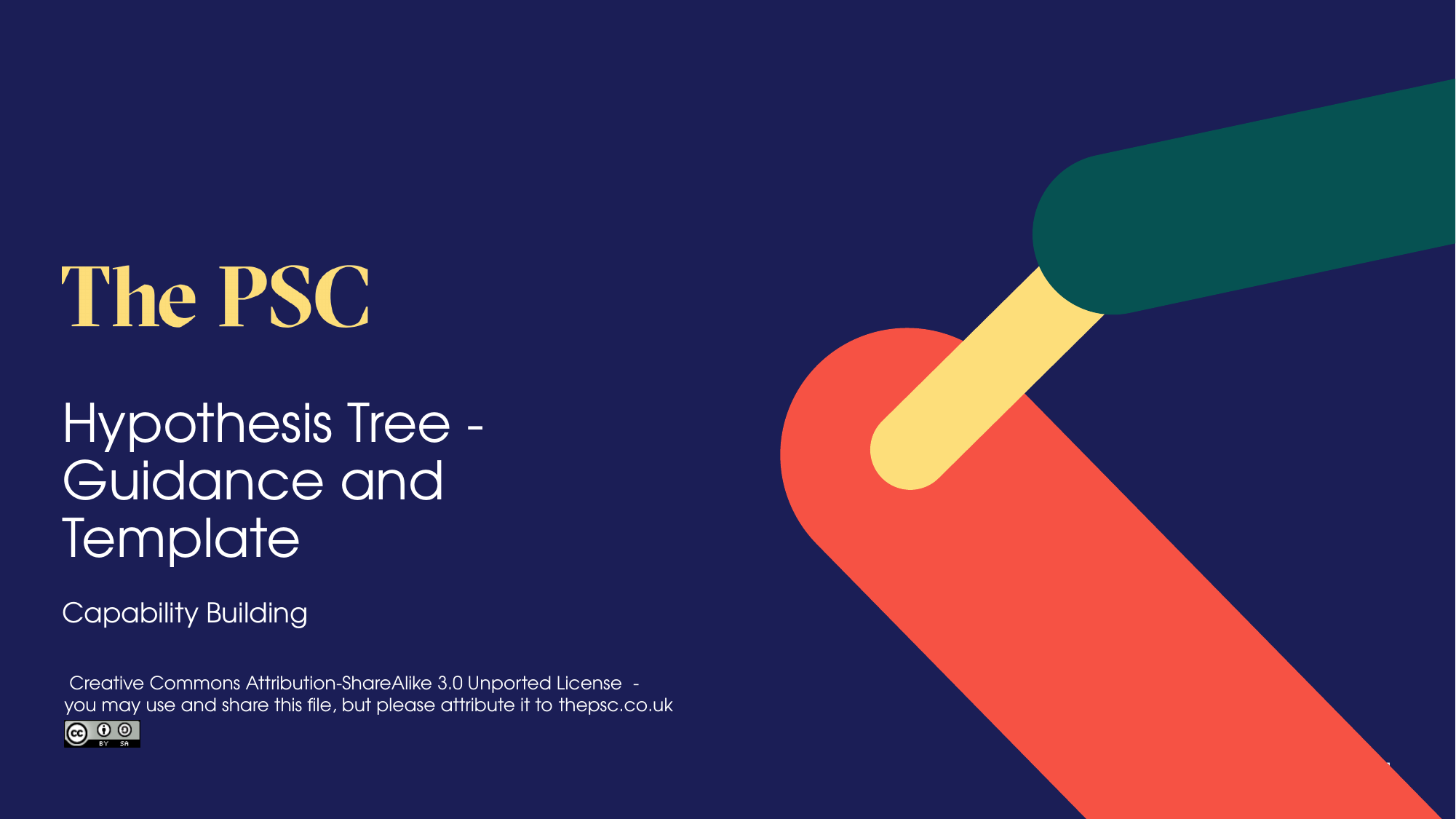

# Hypothesis Tree - Guidance and Template
Capability Building
1